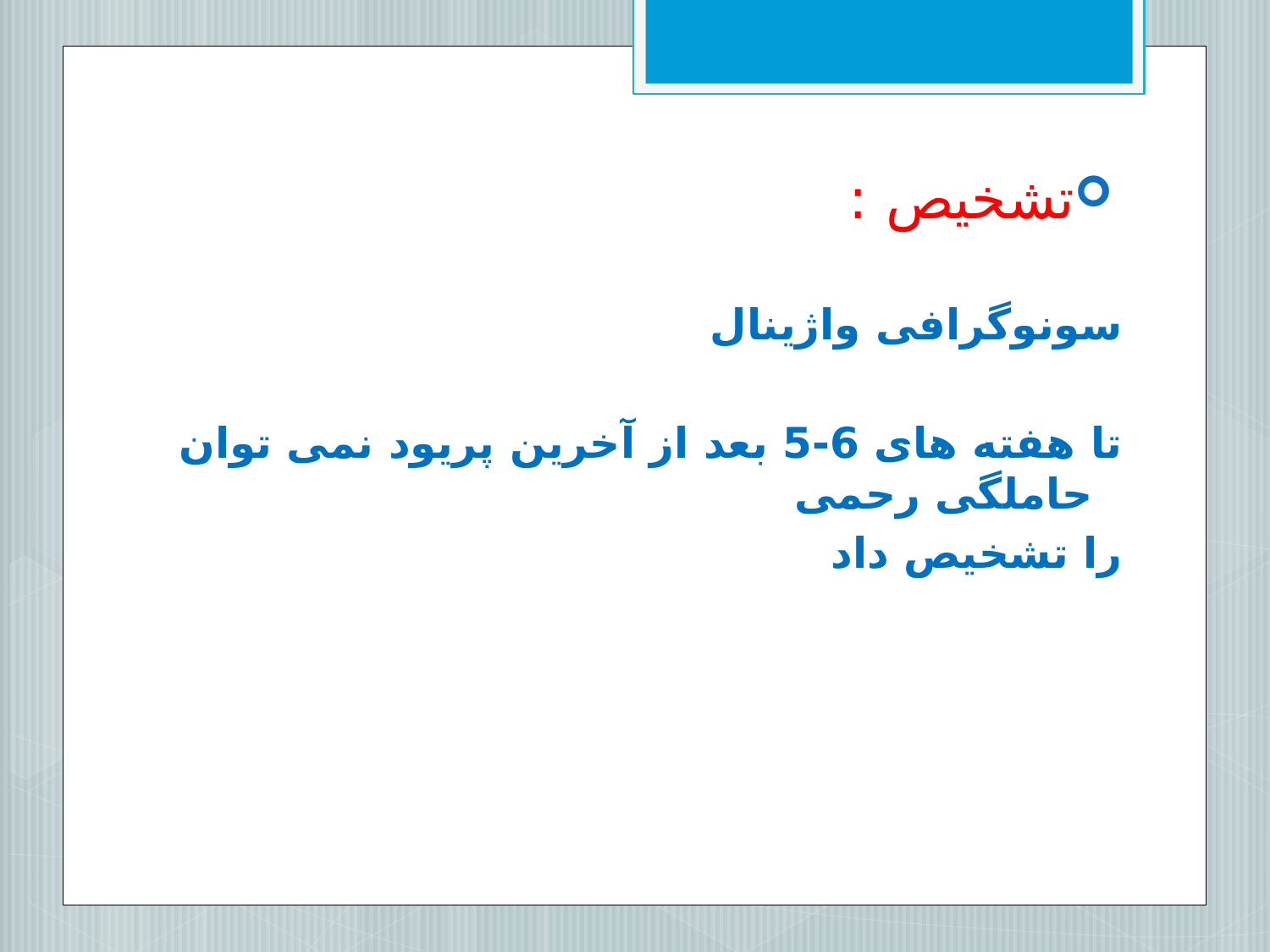

تشخیص :

سونوگرافی واژینال

تا هفته های 6-5 بعد از آخرین پریود نمی توان حاملگی رحمی
 را تشخیص داد